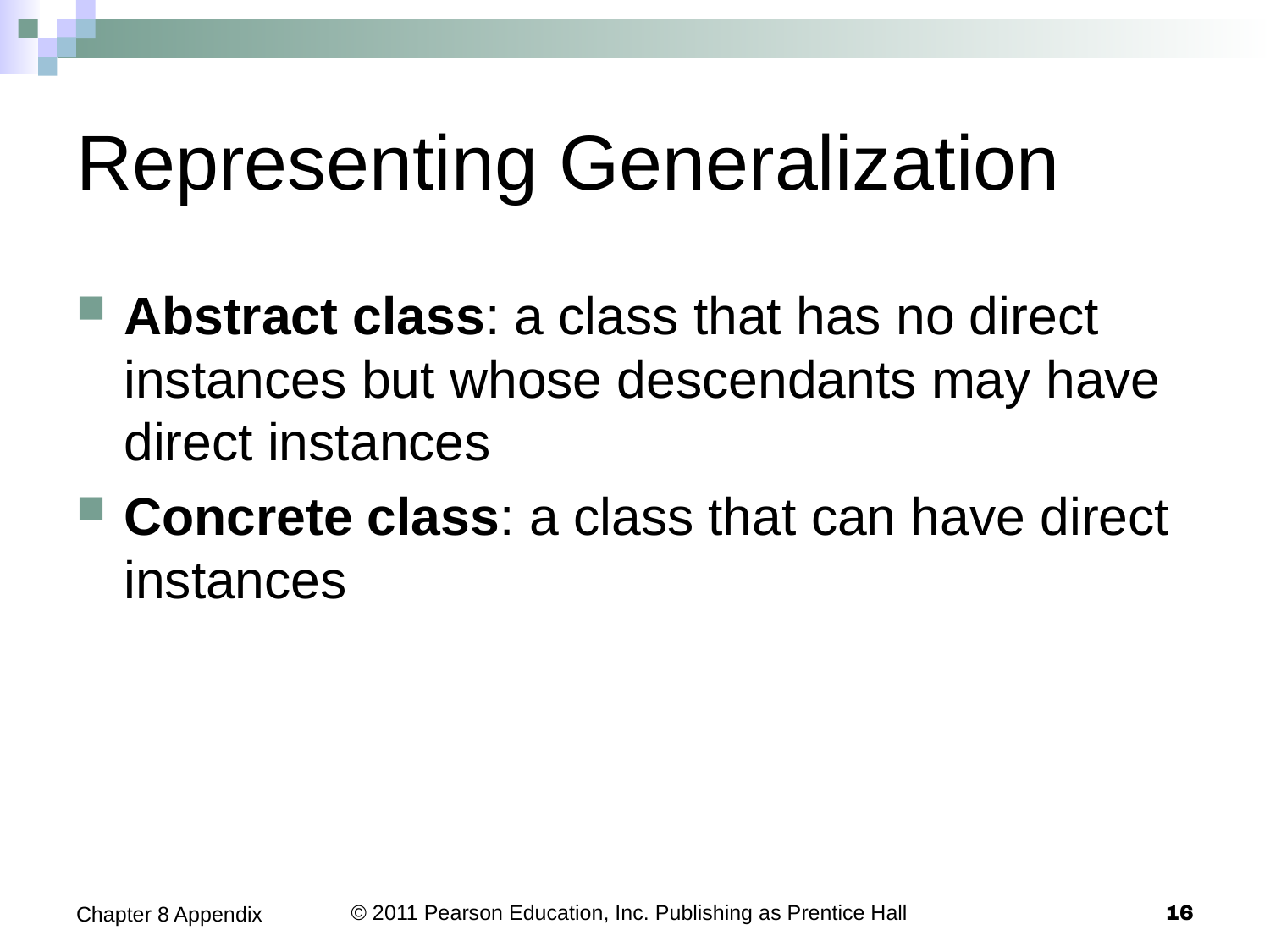

# Representing Generalization
Abstract class: a class that has no direct instances but whose descendants may have direct instances
Concrete class: a class that can have direct instances
Chapter 8 Appendix
© 2011 Pearson Education, Inc. Publishing as Prentice Hall
16